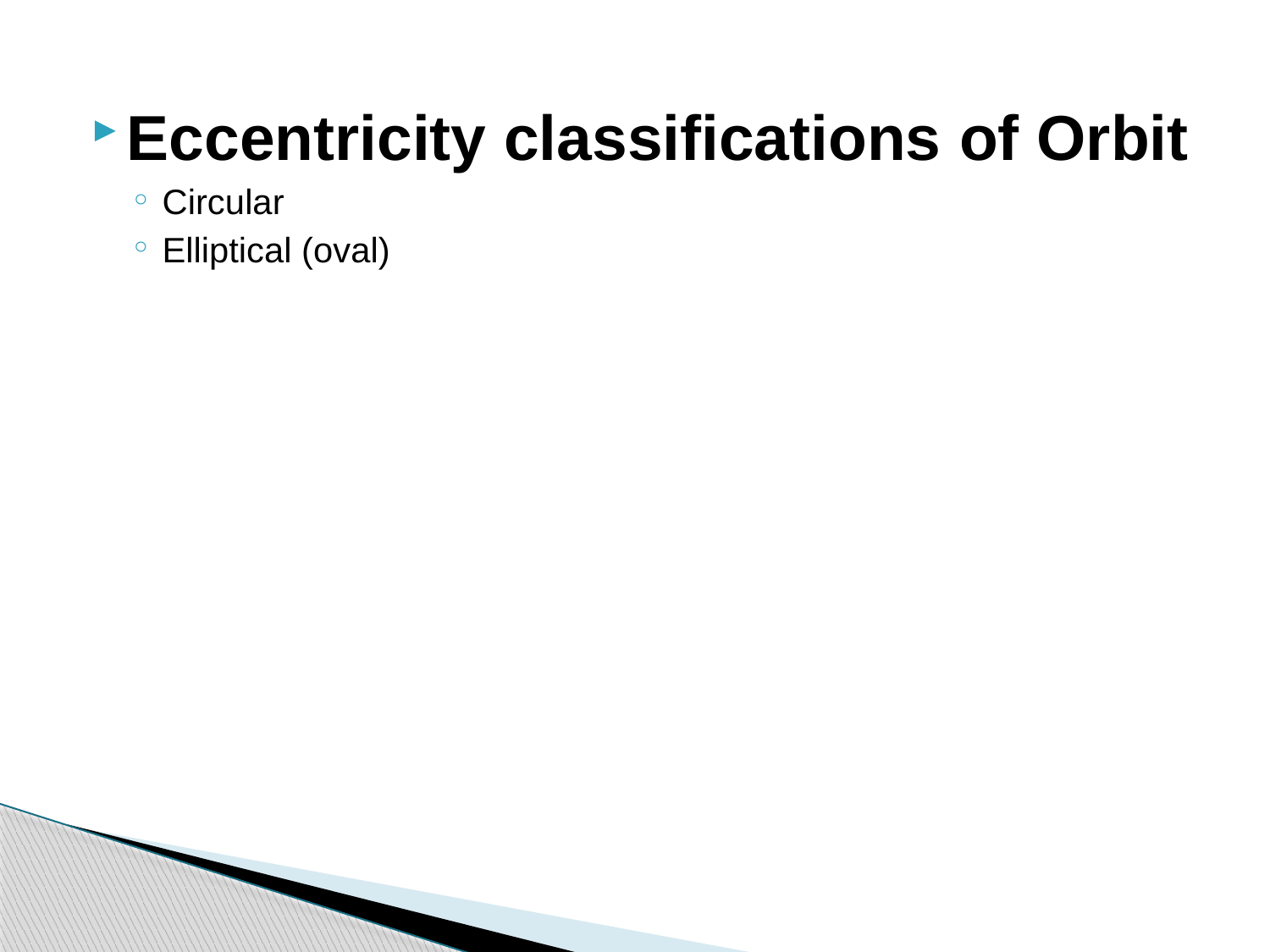

Eccentricity classifications of Orbit
Circular
Elliptical (oval)